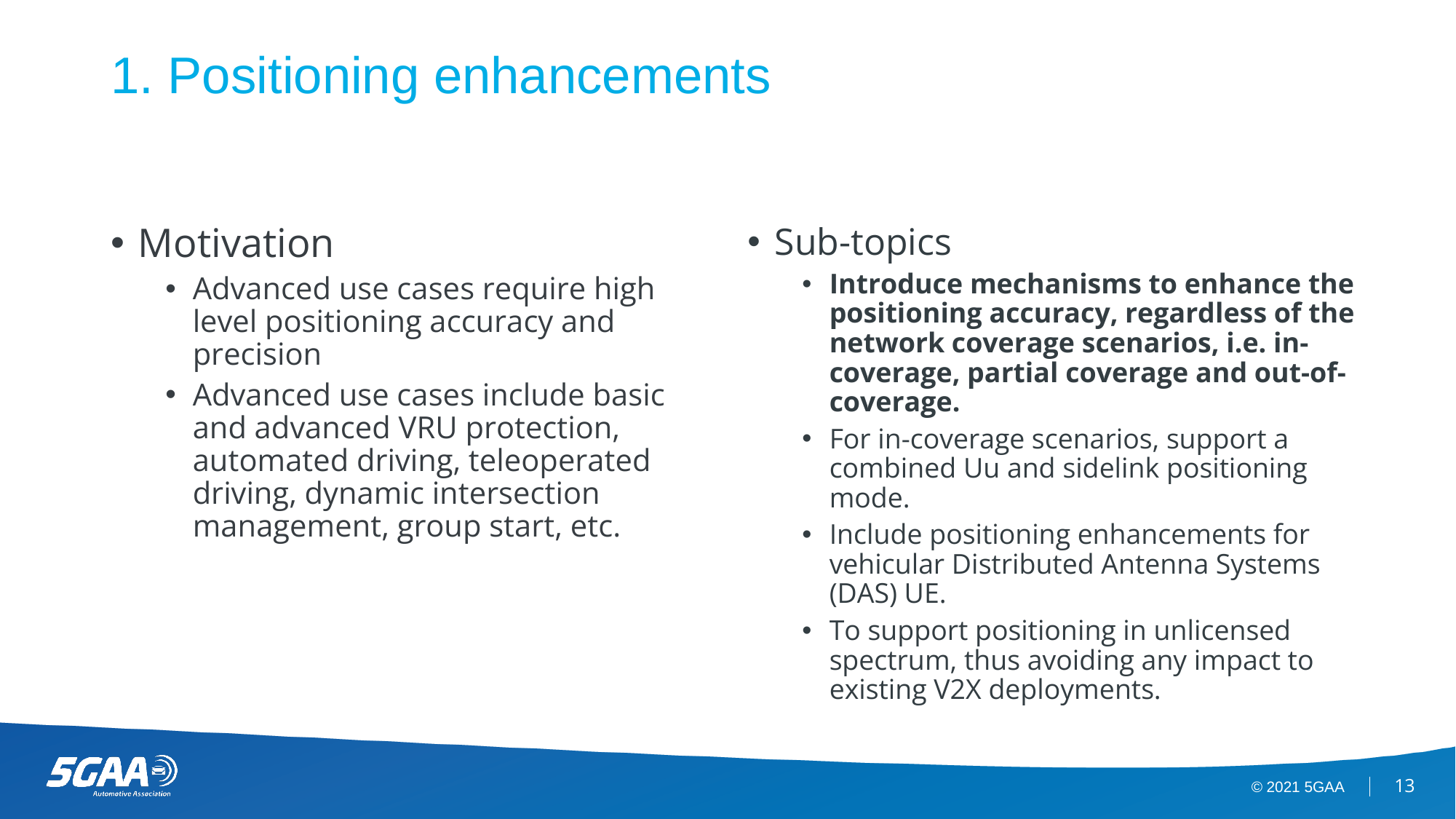

# 1. Positioning enhancements
Motivation
Advanced use cases require high level positioning accuracy and precision
Advanced use cases include basic and advanced VRU protection, automated driving, teleoperated driving, dynamic intersection management, group start, etc.

Sub-topics
Introduce mechanisms to enhance the positioning accuracy, regardless of the network coverage scenarios, i.e. in-coverage, partial coverage and out-of-coverage.
For in-coverage scenarios, support a combined Uu and sidelink positioning mode.
Include positioning enhancements for vehicular Distributed Antenna Systems (DAS) UE.
To support positioning in unlicensed spectrum, thus avoiding any impact to existing V2X deployments.